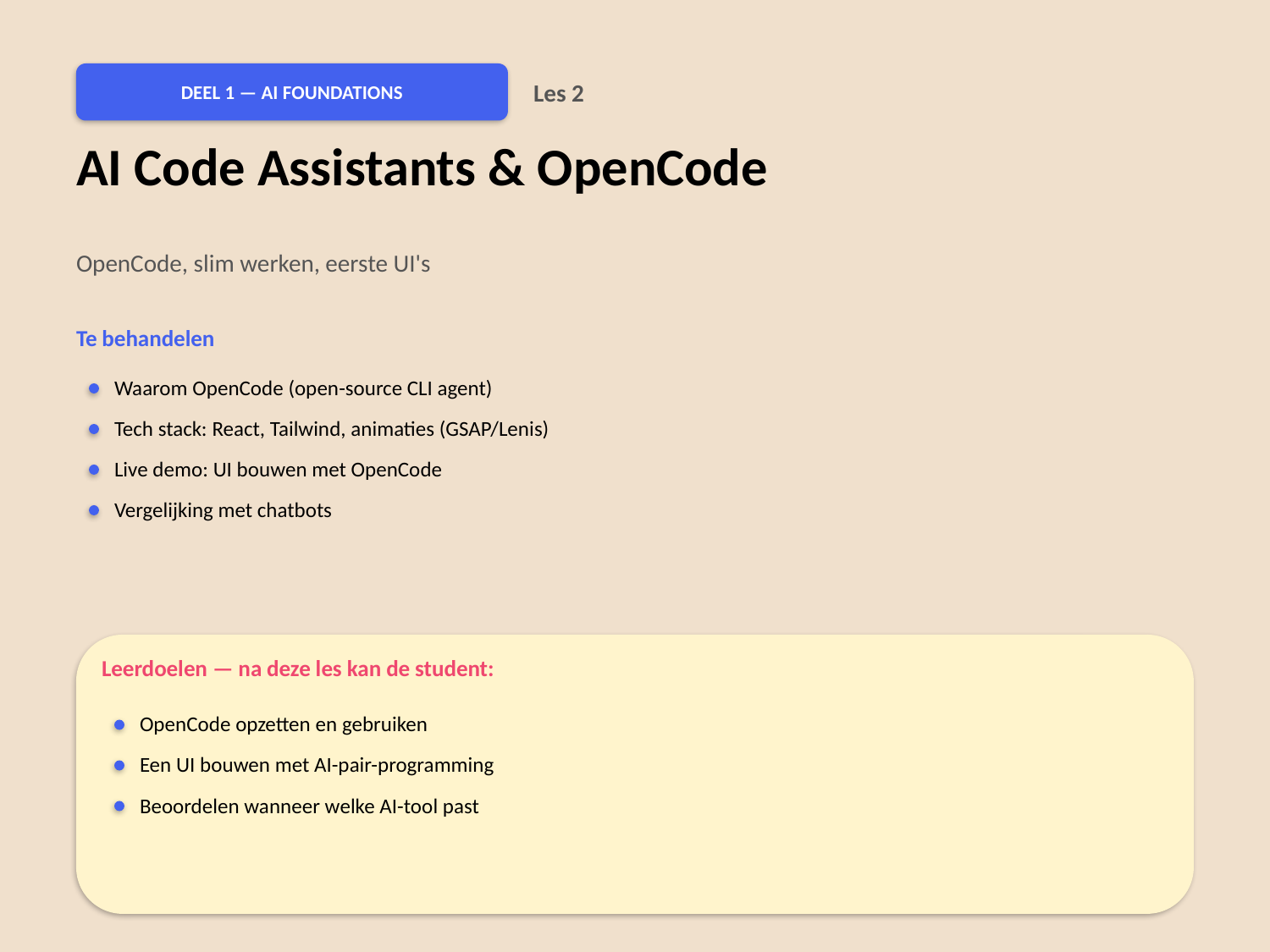

DEEL 1 — AI FOUNDATIONS
Les 2
AI Code Assistants & OpenCode
OpenCode, slim werken, eerste UI's
Te behandelen
Waarom OpenCode (open-source CLI agent)

Tech stack: React, Tailwind, animaties (GSAP/Lenis)

Live demo: UI bouwen met OpenCode

Vergelijking met chatbots

Leerdoelen — na deze les kan de student:
OpenCode opzetten en gebruiken

Een UI bouwen met AI-pair-programming

Beoordelen wanneer welke AI-tool past